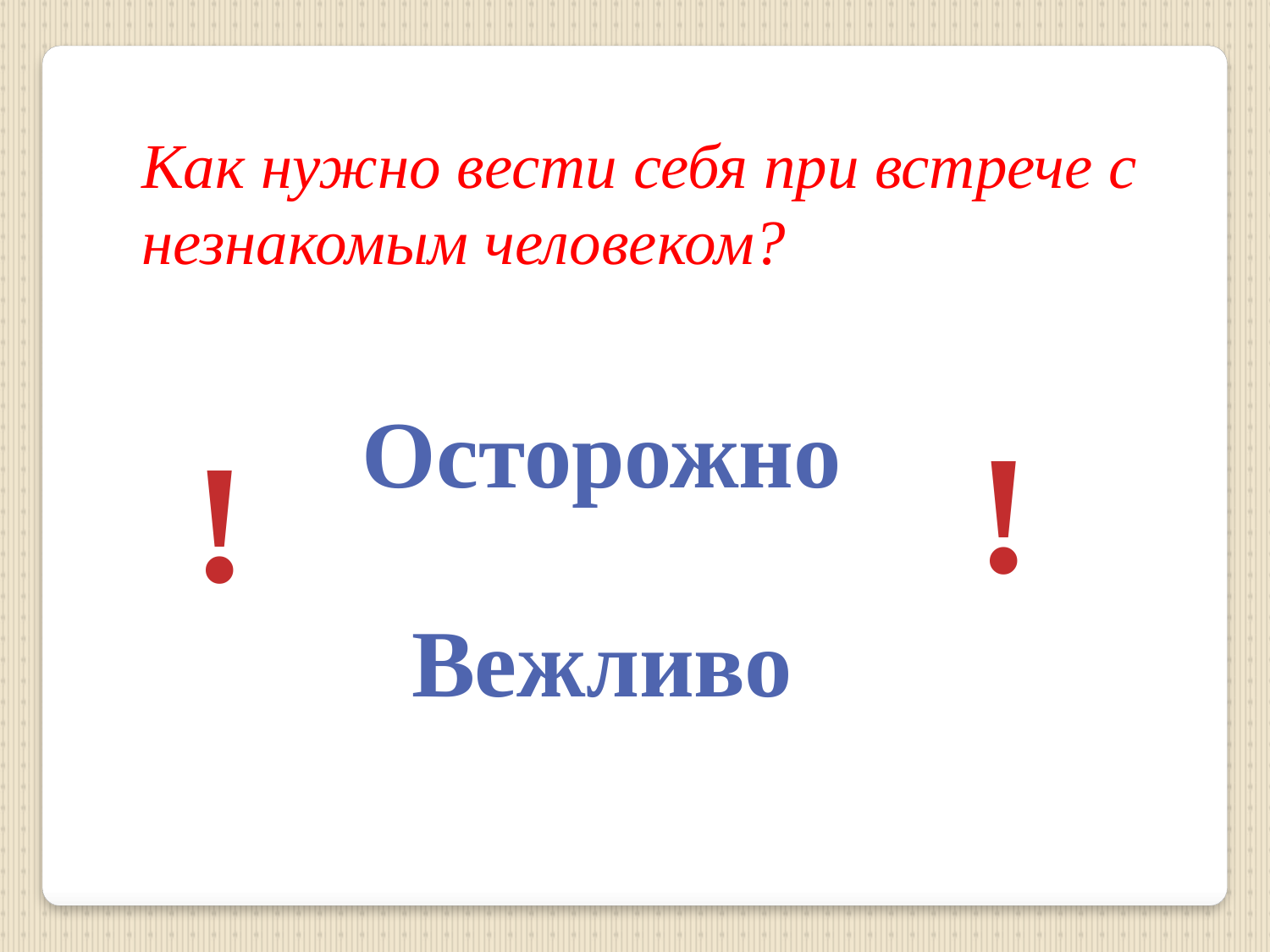

Как нужно вести себя при встрече с незнакомым человеком?
Осторожно
!
!
Вежливо